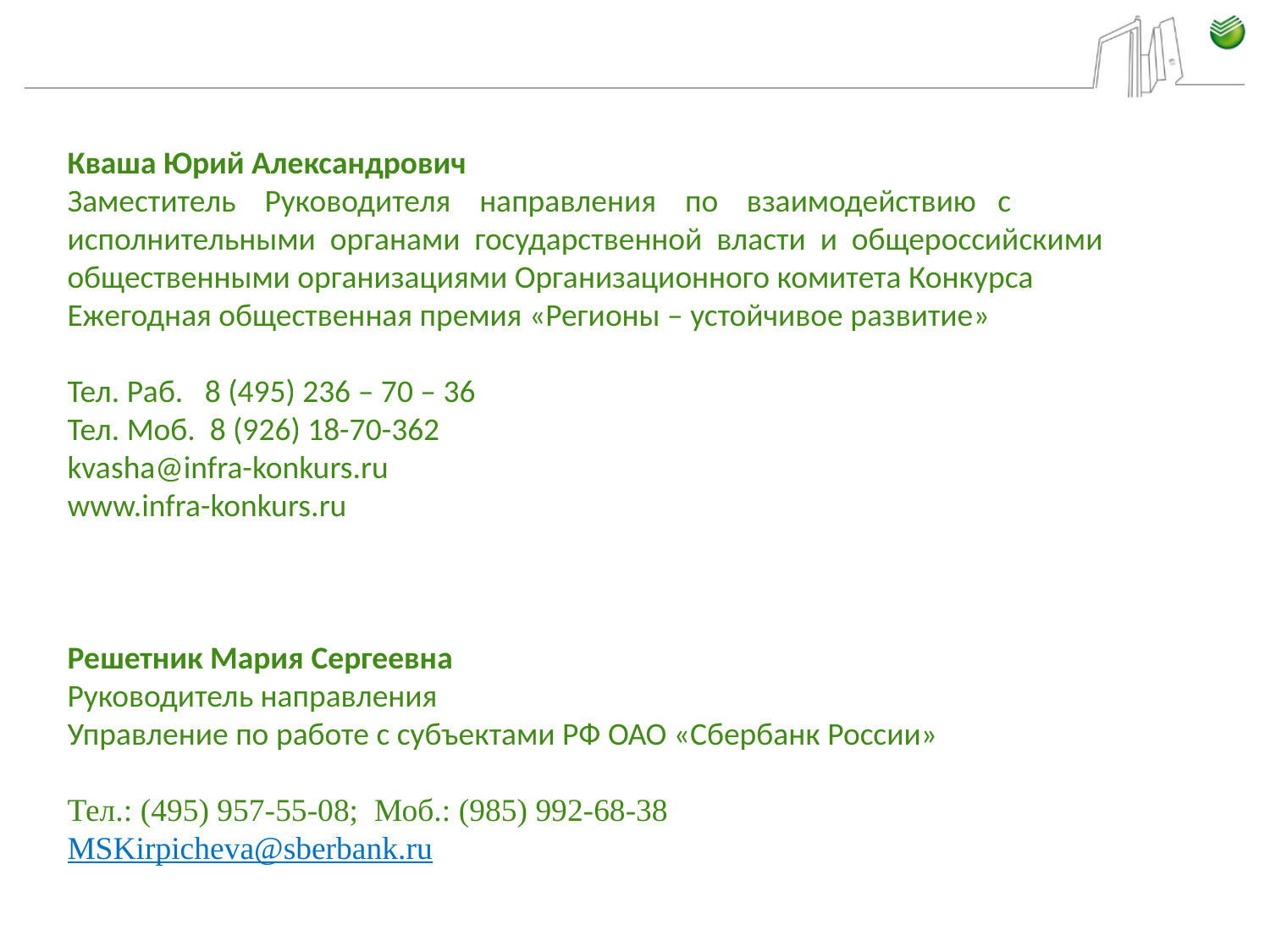

Кваша Юрий Александрович
Заместитель    Руководителя    направления    по    взаимодействию   с исполнительными  органами  государственной  власти  и  общероссийскими общественными организациями Организационного комитета Конкурса
Ежегодная общественная премия «Регионы – устойчивое развитие»

Тел. Раб.   8 (495) 236 – 70 – 36
Тел. Моб.  8 (926) 18-70-362
kvasha@infra-konkurs.ru
www.infra-konkurs.ru

Решетник Мария Сергеевна
Руководитель направления
Управление по работе с субъектами РФ ОАО «Сбербанк России»
Тел.: (495) 957-55-08;  Моб.: (985) 992-68-38
MSKirpicheva@sberbank.ru